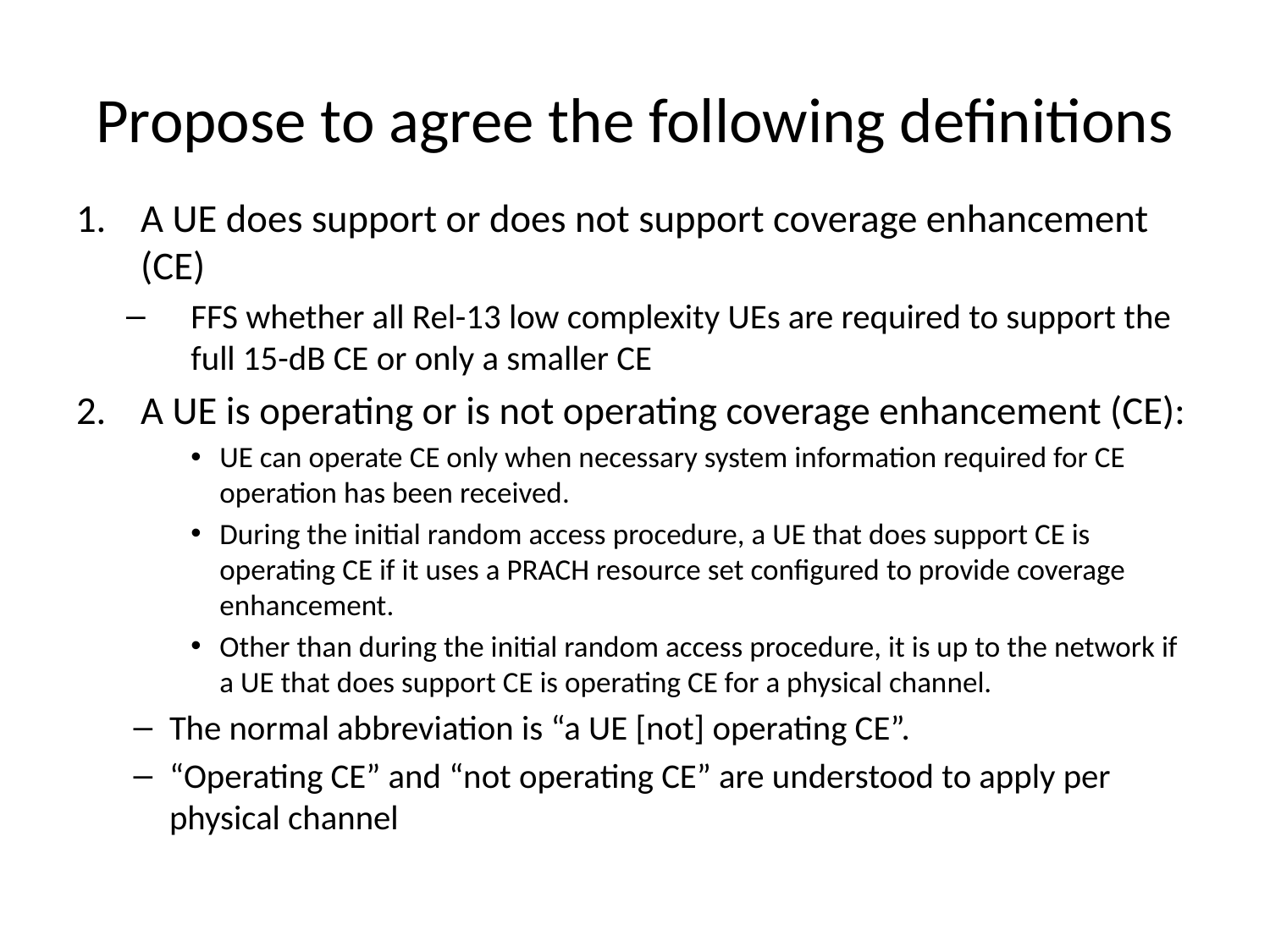

# Propose to agree the following definitions
A UE does support or does not support coverage enhancement (CE)
FFS whether all Rel-13 low complexity UEs are required to support the full 15-dB CE or only a smaller CE
A UE is operating or is not operating coverage enhancement (CE):
UE can operate CE only when necessary system information required for CE operation has been received.
During the initial random access procedure, a UE that does support CE is operating CE if it uses a PRACH resource set configured to provide coverage enhancement.
Other than during the initial random access procedure, it is up to the network if a UE that does support CE is operating CE for a physical channel.
The normal abbreviation is “a UE [not] operating CE”.
“Operating CE” and “not operating CE” are understood to apply per physical channel